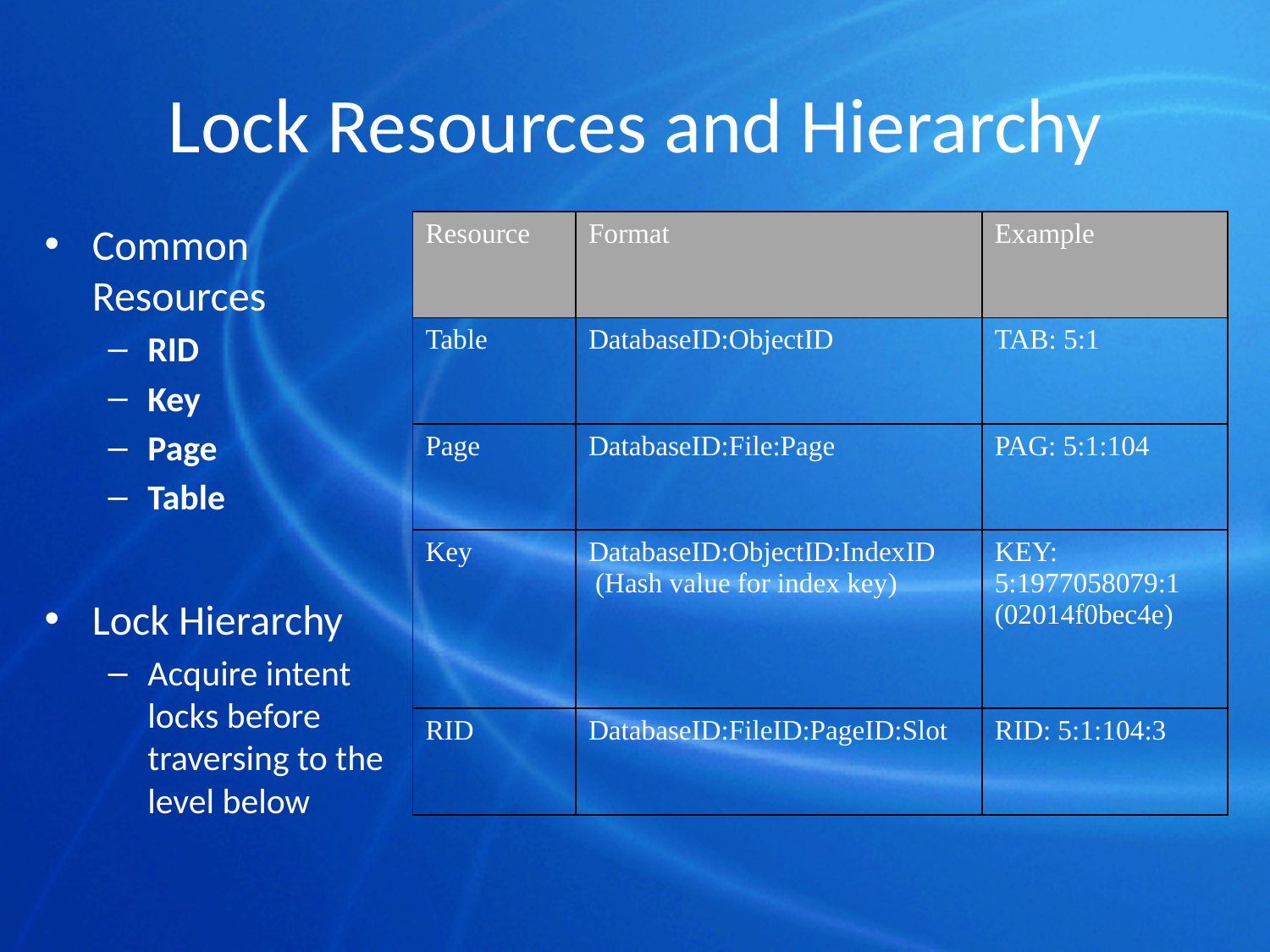

# Lock Resources and Hierarchy
Common Resources
RID
Key
Page
Table

Lock Hierarchy
Acquire intent locks before traversing to the level below

| Resource | Format | Example |
| --- | --- | --- |
| Table | DatabaseID:ObjectID | TAB: 5:1 |
| Page | DatabaseID:File:Page | PAG: 5:1:104 |
| Key | DatabaseID:ObjectID:IndexID (Hash value for index key) | KEY: 5:1977058079:1 (02014f0bec4e) |
| RID | DatabaseID:FileID:PageID:Slot | RID: 5:1:104:3 |